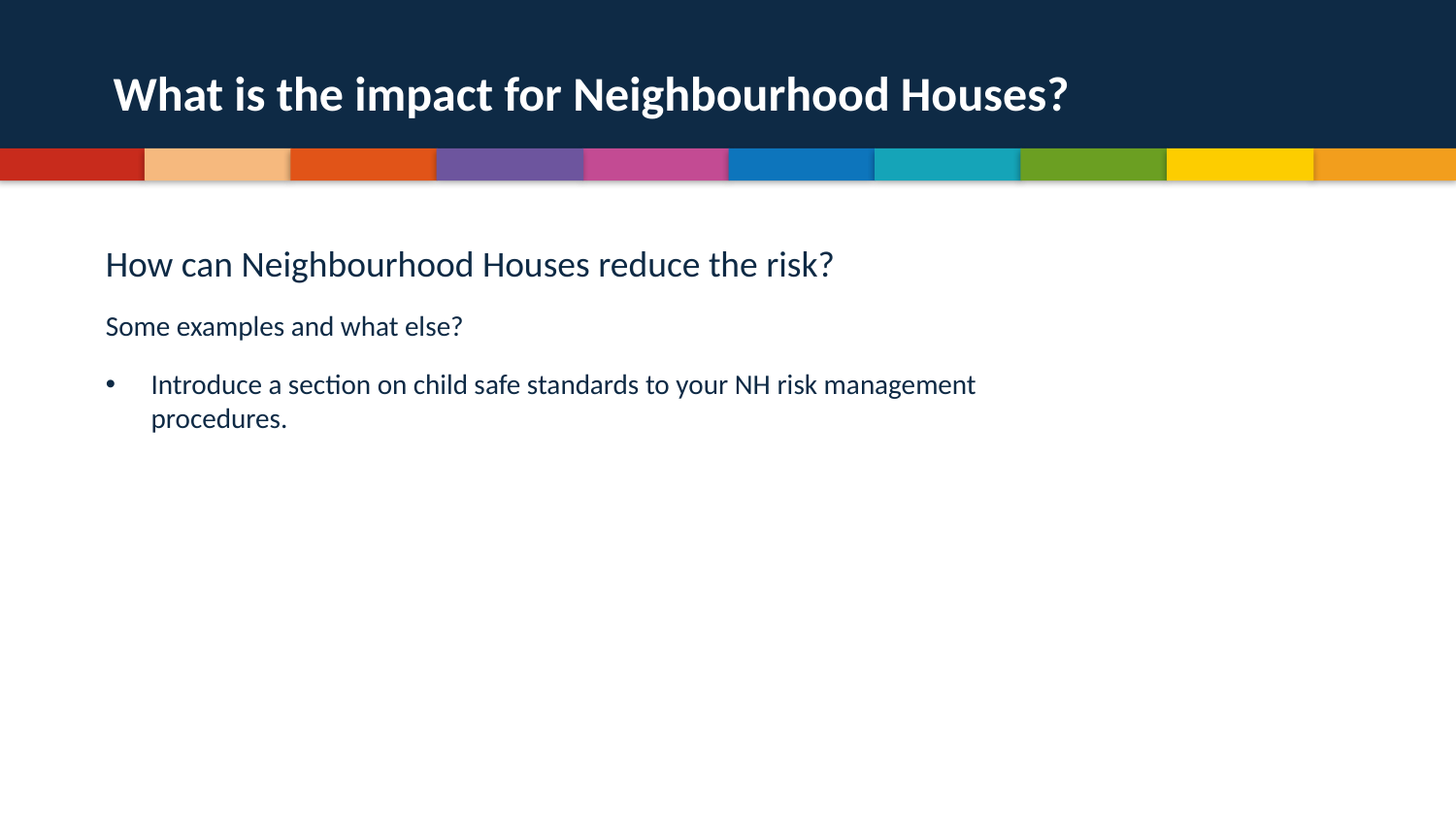

# What is the impact for Neighbourhood Houses?
How can Neighbourhood Houses reduce the risk?
Some examples and what else?
Introduce a section on child safe standards to your NH risk management procedures.